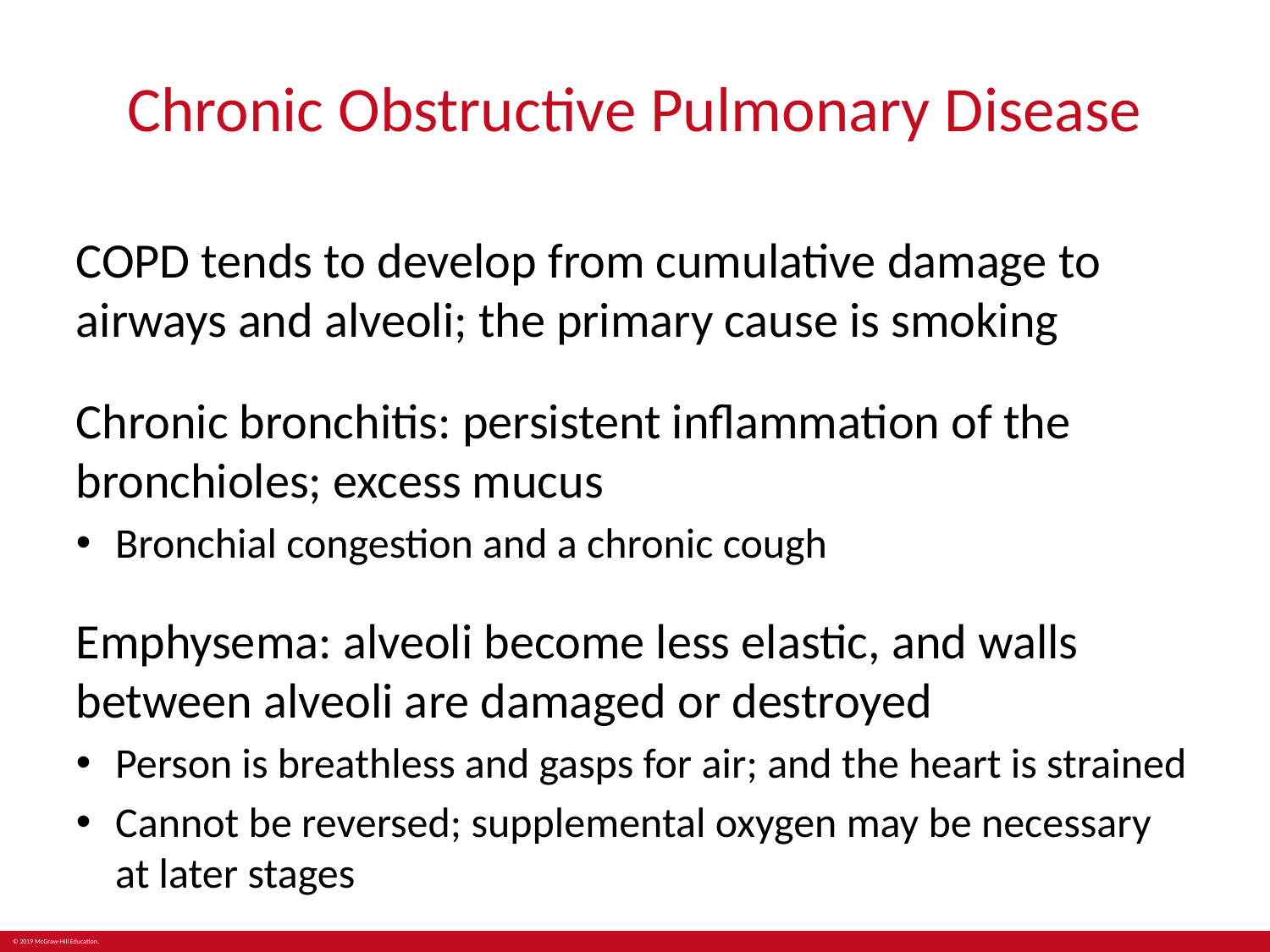

# Chronic Obstructive Pulmonary Disease
COPD tends to develop from cumulative damage to airways and alveoli; the primary cause is smoking
Chronic bronchitis: persistent inflammation of the bronchioles; excess mucus
Bronchial congestion and a chronic cough
Emphysema: alveoli become less elastic, and walls between alveoli are damaged or destroyed
Person is breathless and gasps for air; and the heart is strained
Cannot be reversed; supplemental oxygen may be necessary at later stages